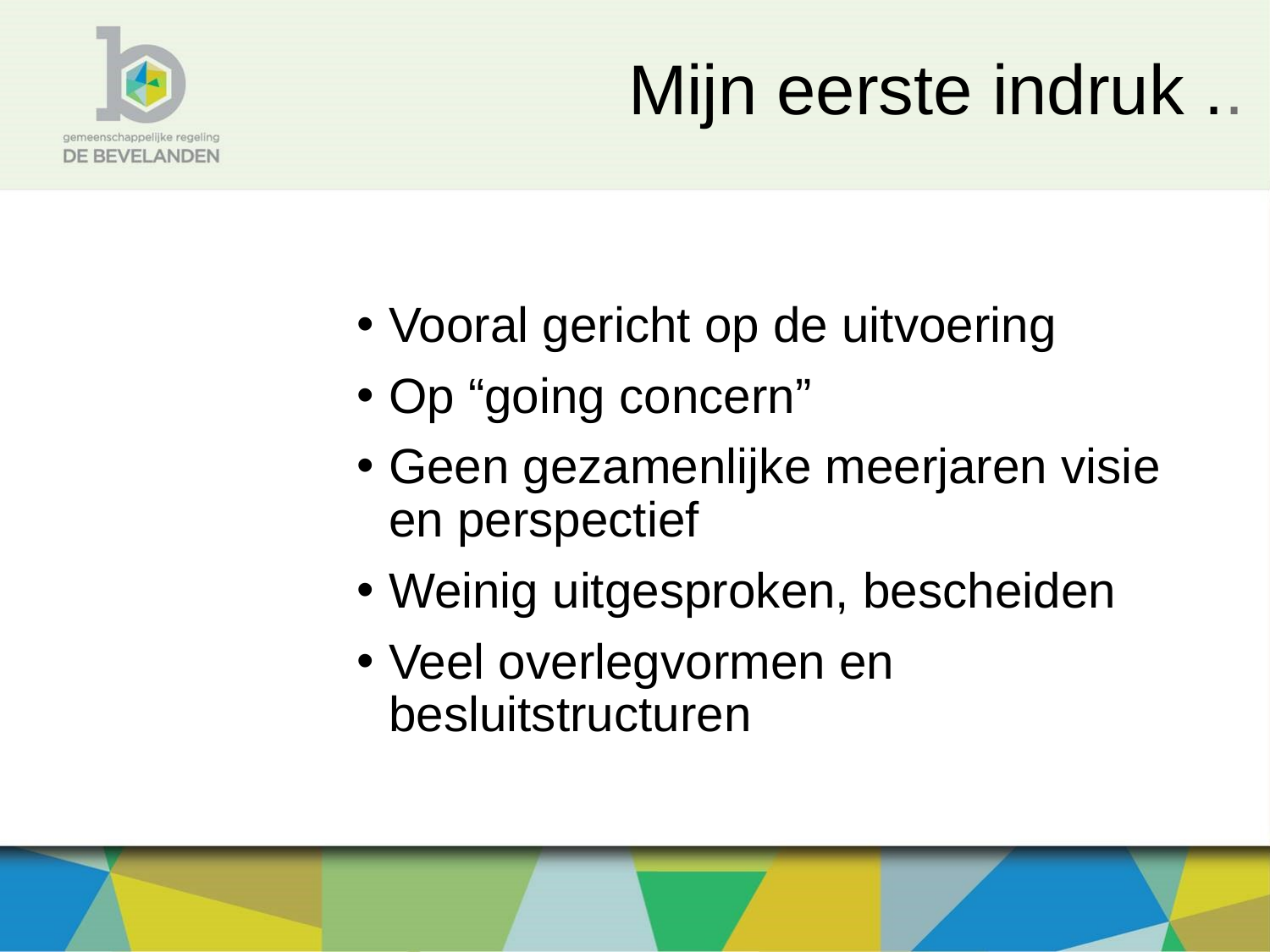

# Mijn eerste indruk ..

Vooral gericht op de uitvoering
Op “going concern”
Geen gezamenlijke meerjaren visie en perspectief
Weinig uitgesproken, bescheiden
Veel overlegvormen en besluitstructuren